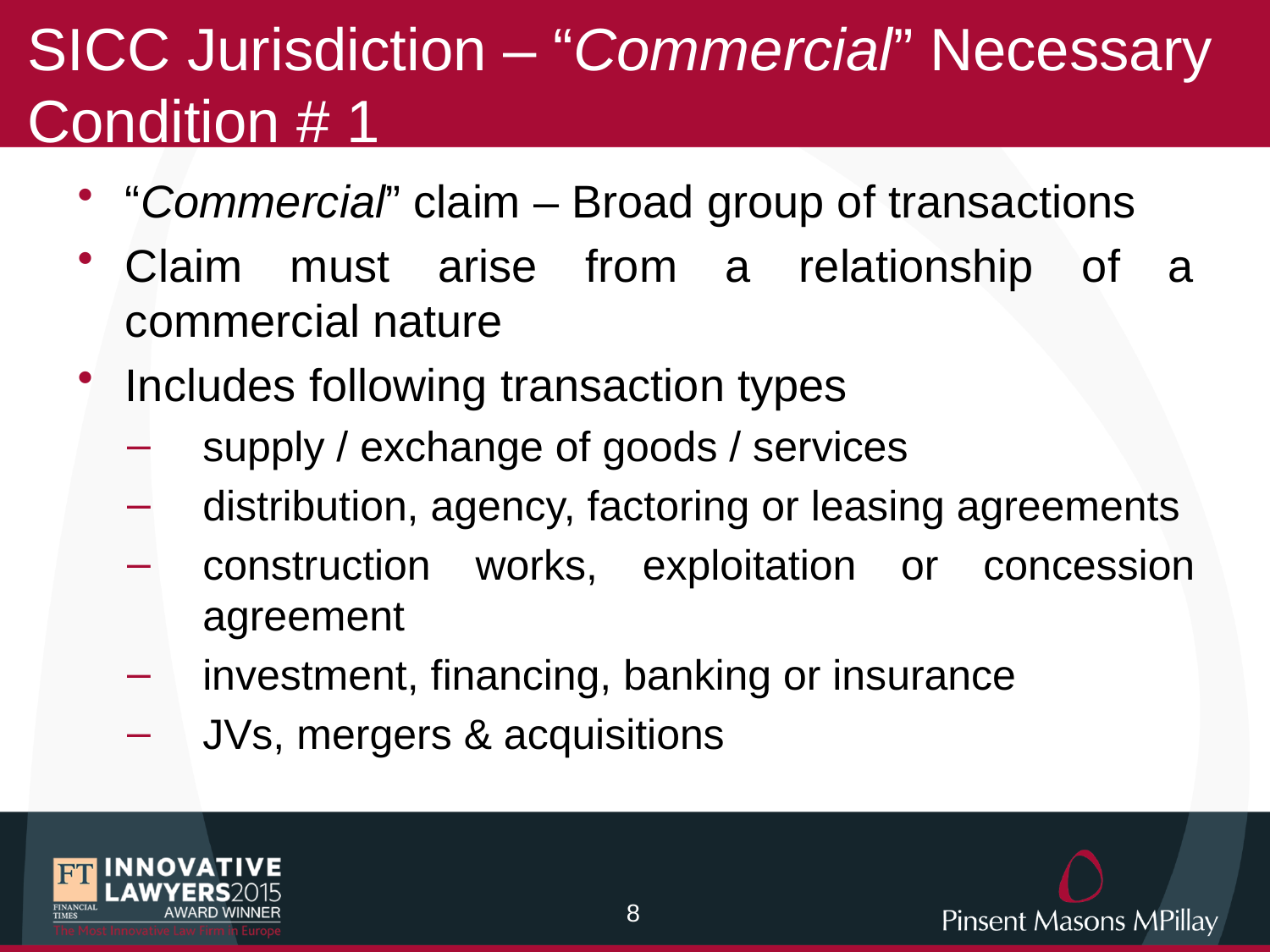

# SICC Jurisdiction – “Commercial” Necessary Condition # 1
“Commercial” claim – Broad group of transactions
Claim must arise from a relationship of a commercial nature
Includes following transaction types
supply / exchange of goods / services
distribution, agency, factoring or leasing agreements
construction works, exploitation or concession agreement
investment, financing, banking or insurance
JVs, mergers & acquisitions

8